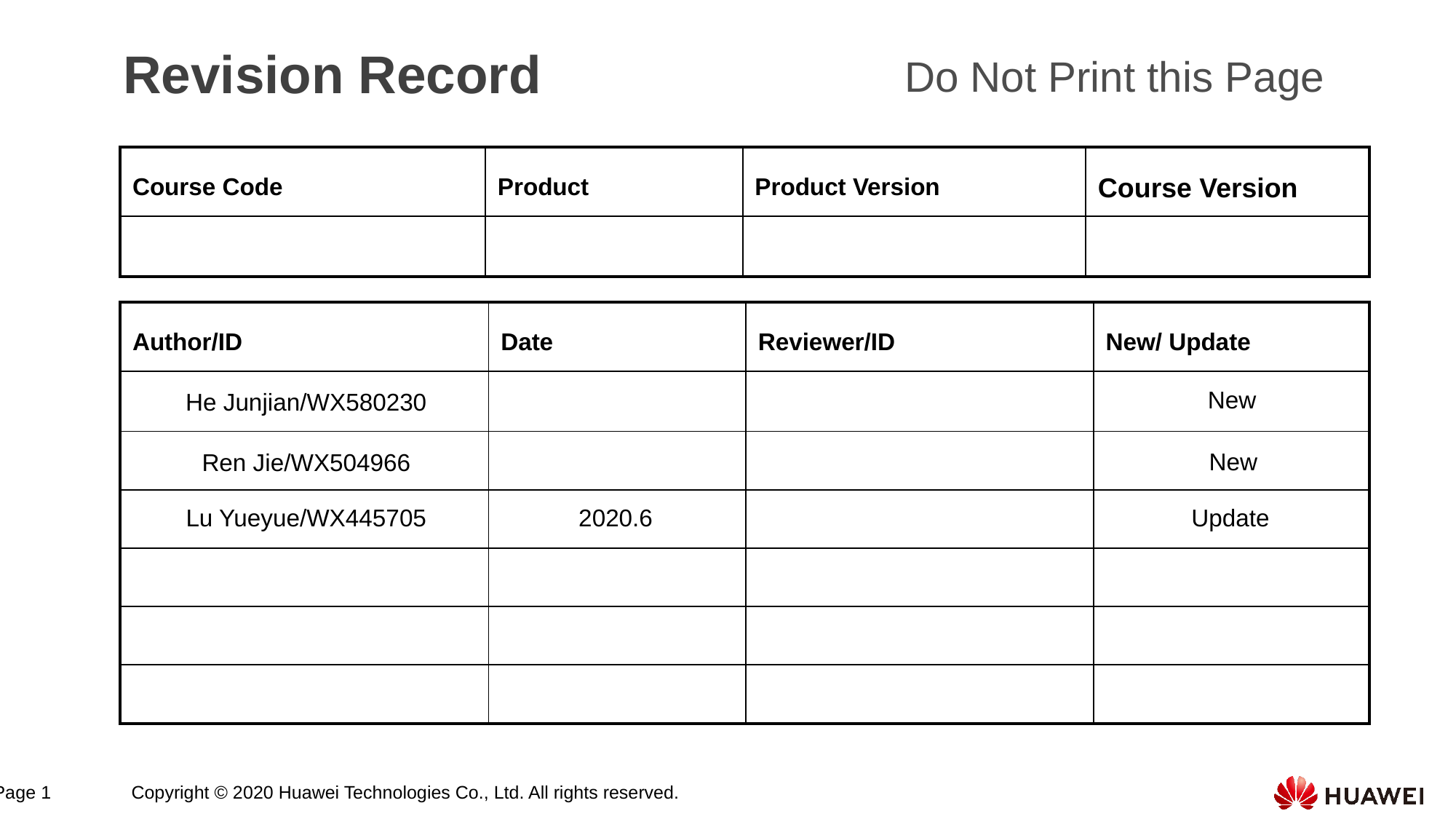

New
He Junjian/WX580230

New
Ren Jie/WX504966

Update
Lu Yueyue/WX445705
2020.6